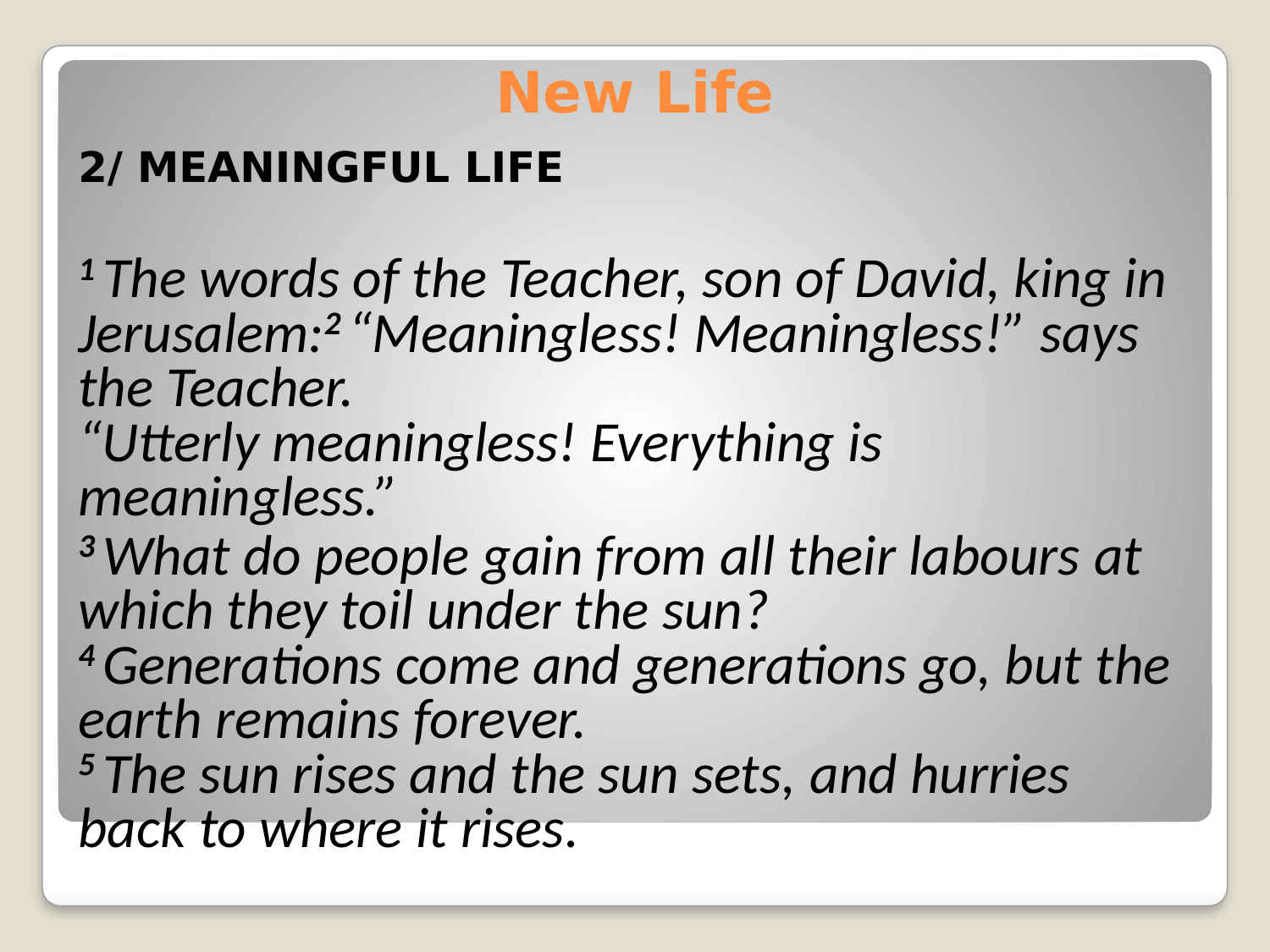

# New Life
2/ MEANINGFUL LIFE

1 The words of the Teacher, son of David, king in Jerusalem:2 “Meaningless! Meaningless!” says the Teacher.
“Utterly meaningless! Everything is meaningless.”
3 What do people gain from all their labours at which they toil under the sun?
4 Generations come and generations go, but the earth remains forever.
5 The sun rises and the sun sets, and hurries back to where it rises.